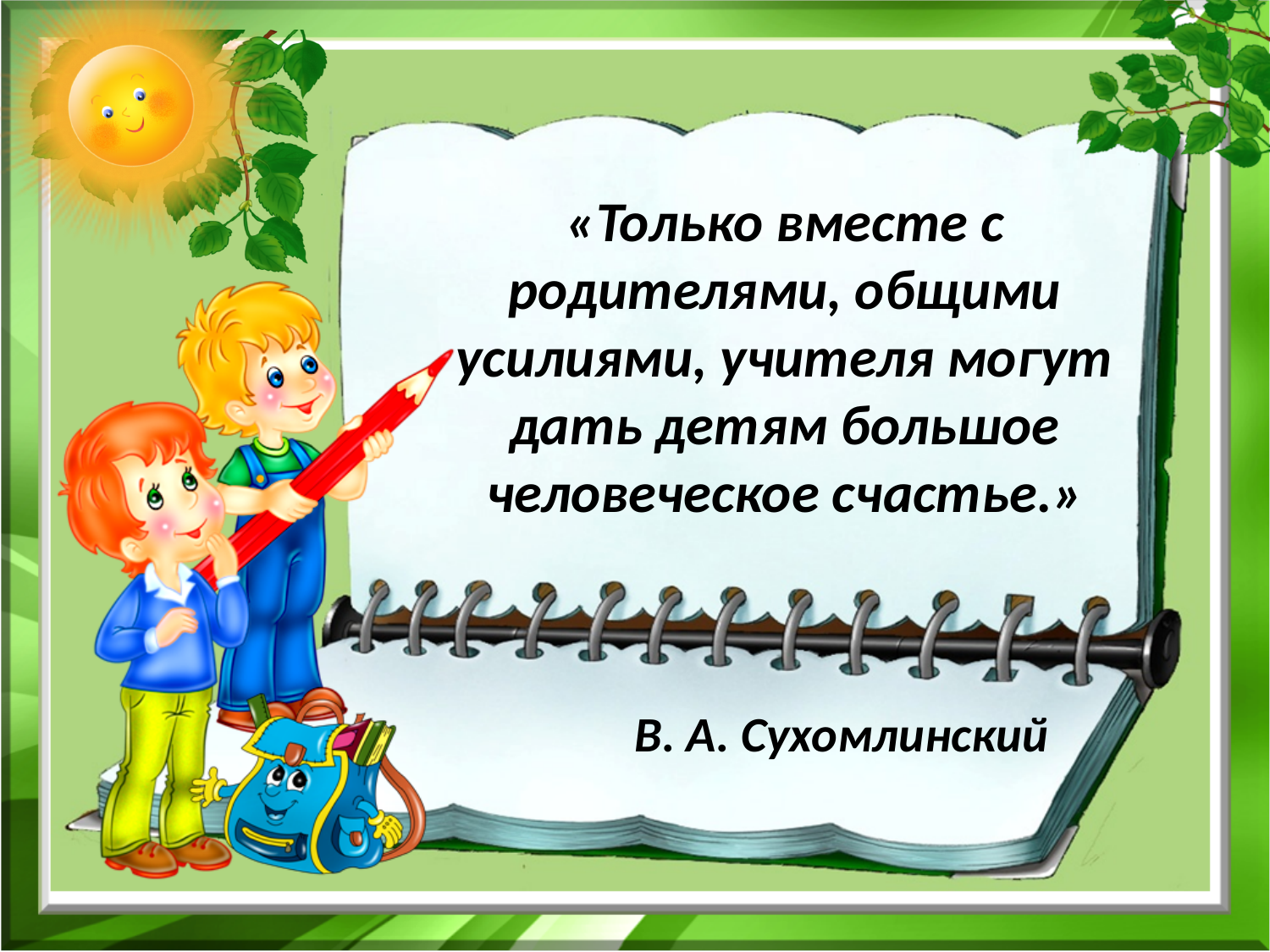

# «Только вместе с родителями, общими усилиями, учителя могут дать детям большое человеческое счастье.»
               В. А. Сухомлинский